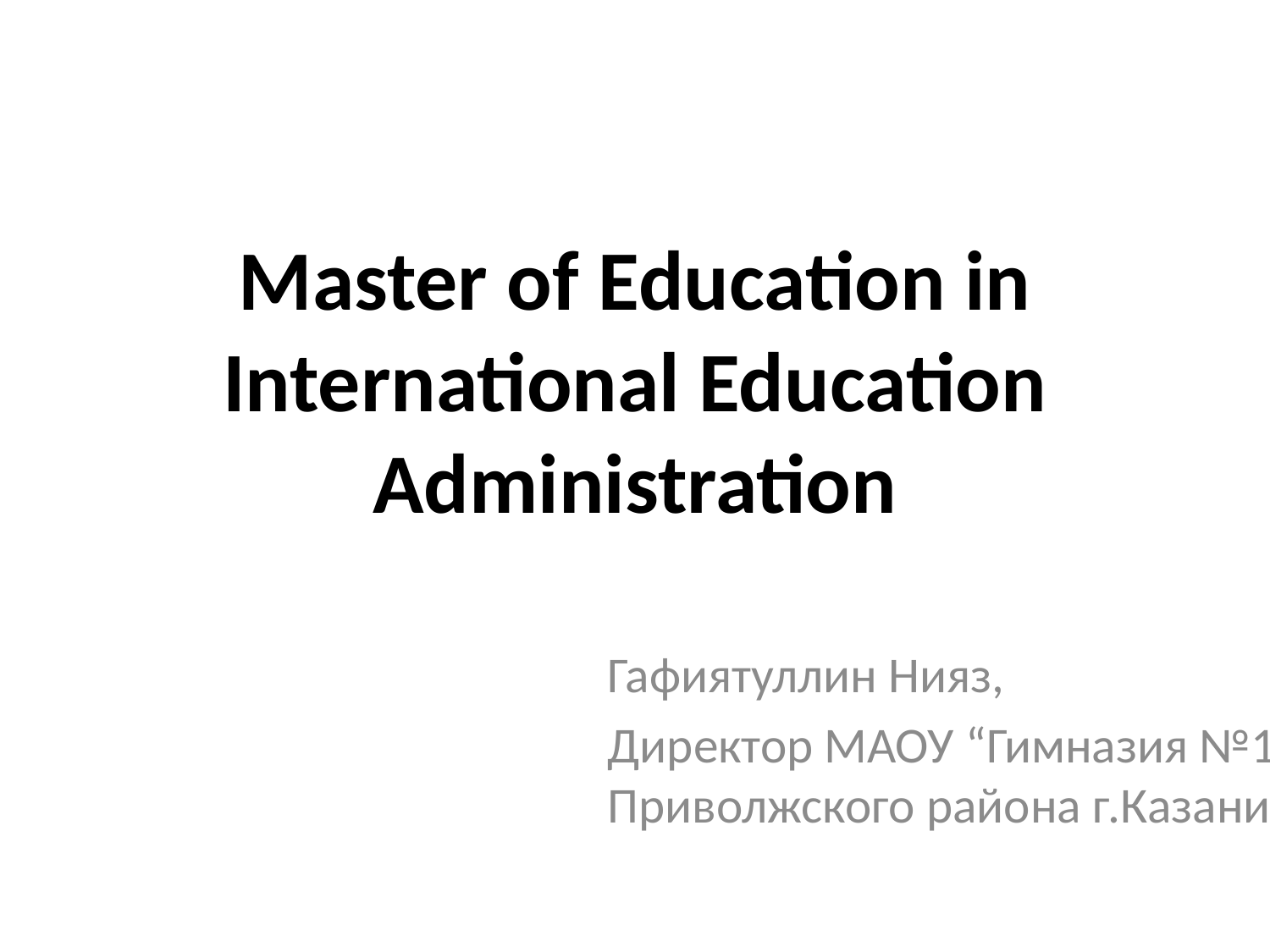

# Мaster of Education in International Education Administration
Гафиятуллин Нияз,
Директор МАОУ “Гимназия №19” Приволжского района г.Казани